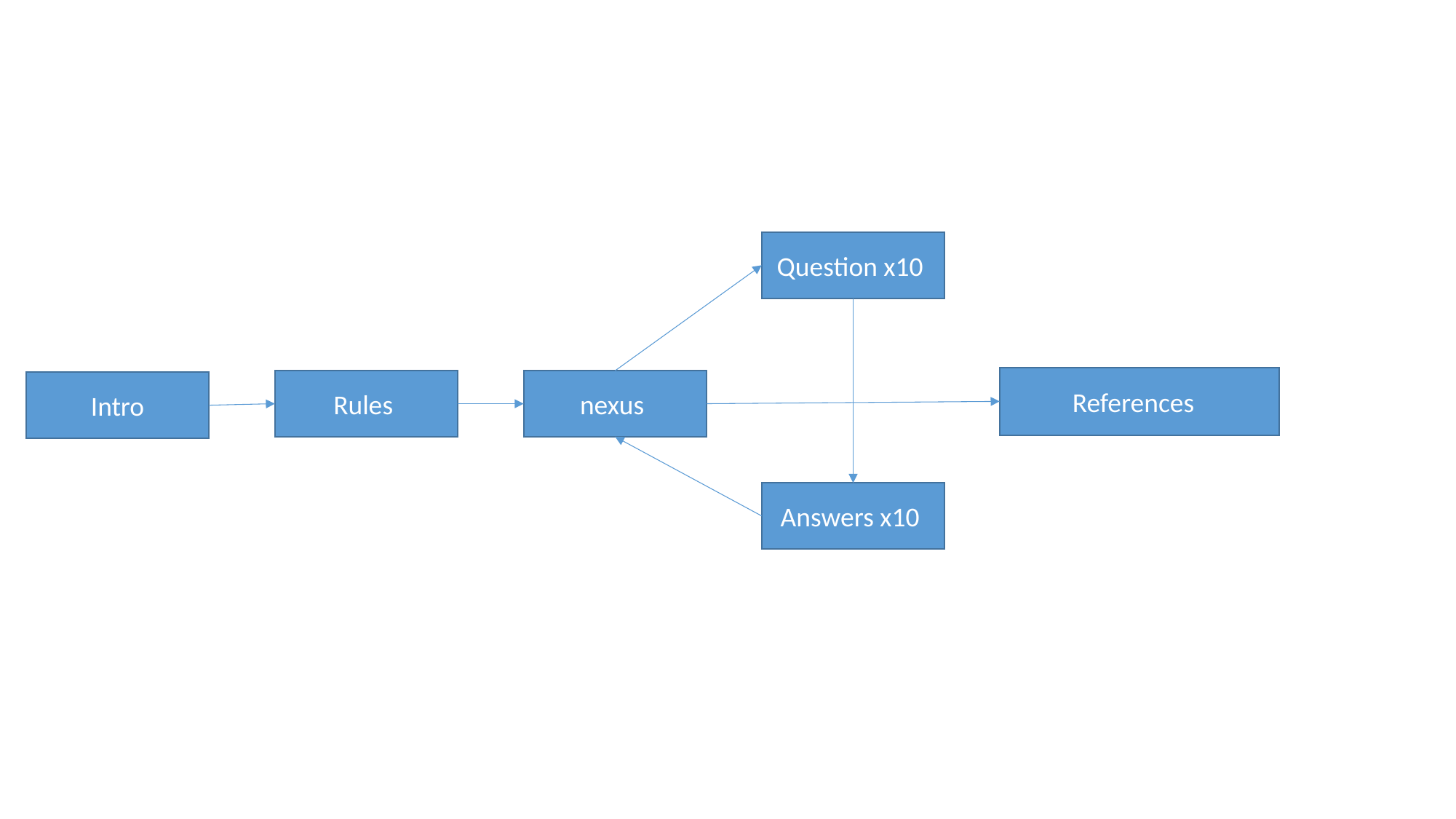

Question x10
References
Rules
nexus
Intro
Answers x10